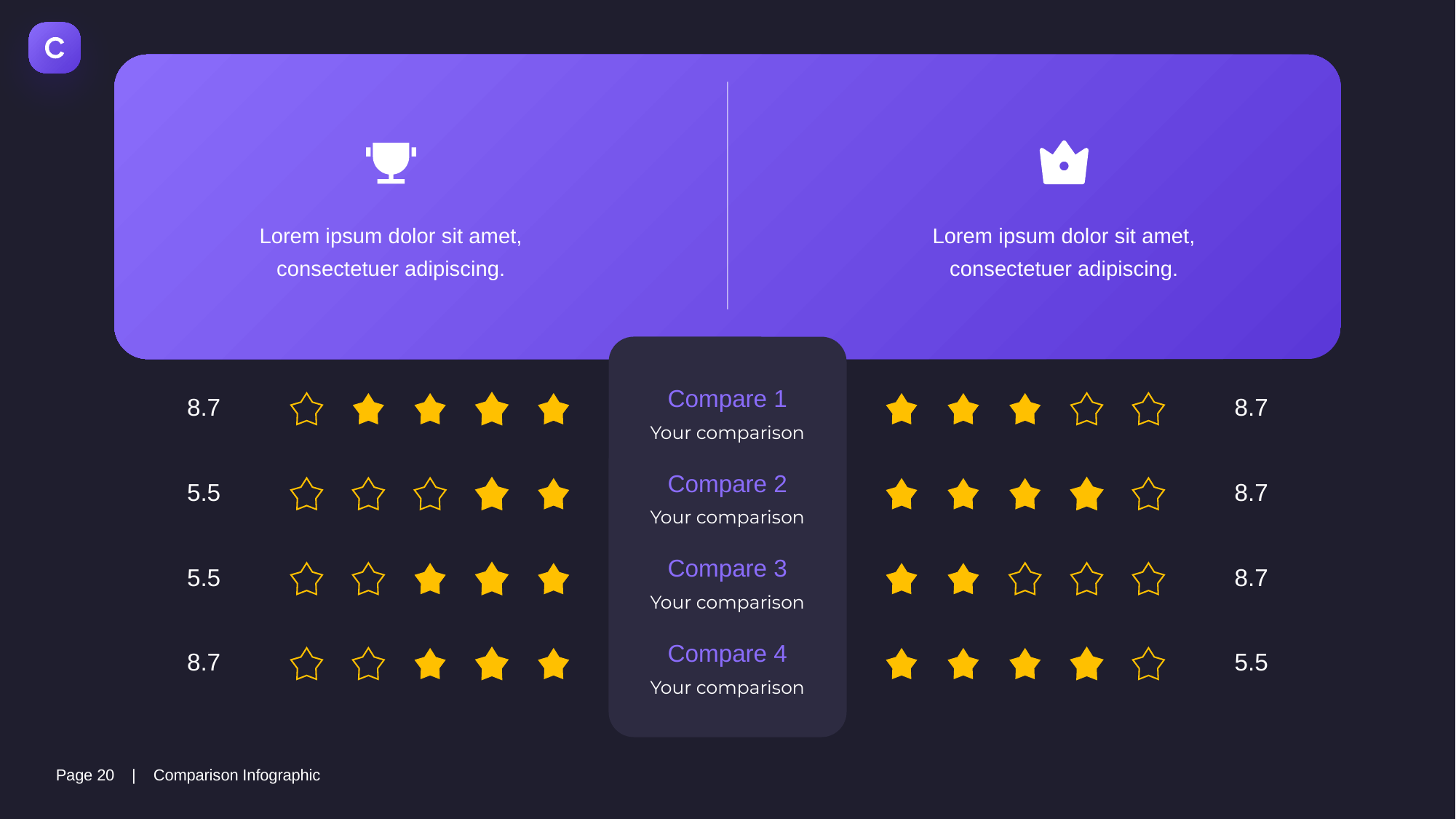

Lorem ipsum dolor sit amet, consectetuer adipiscing.
Lorem ipsum dolor sit amet, consectetuer adipiscing.

Compare 1
8.7
8.7

Your comparison
Compare 2
5.5
8.7

Your comparison
Compare 3
5.5
8.7

Your comparison
Compare 4
8.7
5.5

Your comparison